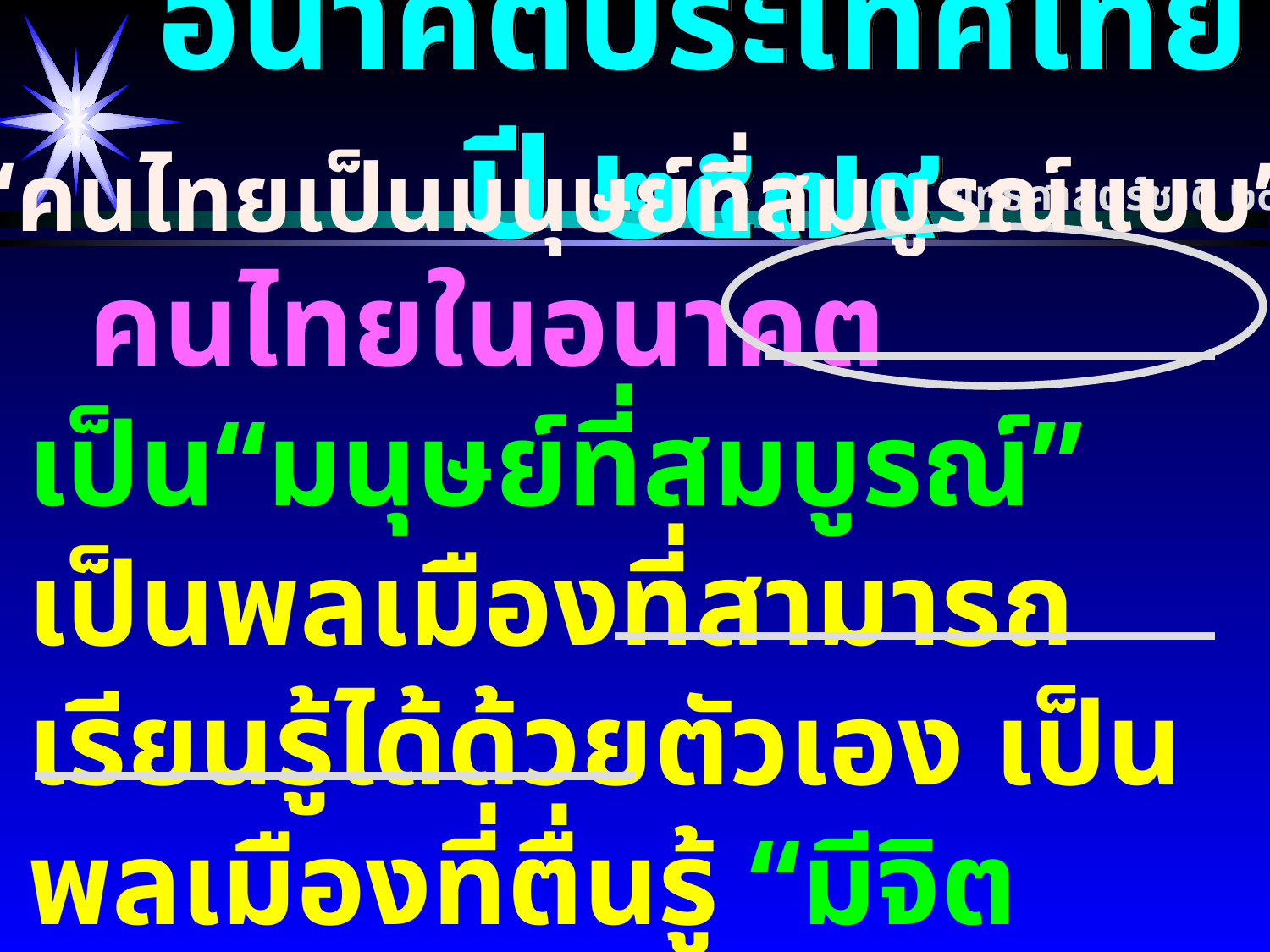

# อนาคตประเทศไทย ปี ๒๕๗๙
“คนไทยเป็นมนุษย์ที่สมบูรณ์แบบ”
ยุทธศาสตร์ชาติ ๒๐ ปี

  คนไทยในอนาคต เป็น“มนุษย์ที่สมบูรณ์” เป็นพลเมืองที่สามารถเรียนรู้ได้ด้วยตัวเอง เป็นพลเมืองที่ตื่นรู้ “มีจิตสาธารณะและทำประโยชน์ต่อส่วนรวม” เป็นพลเมืองไทย พลเมืองอาเซียน และพลเมืองโลก